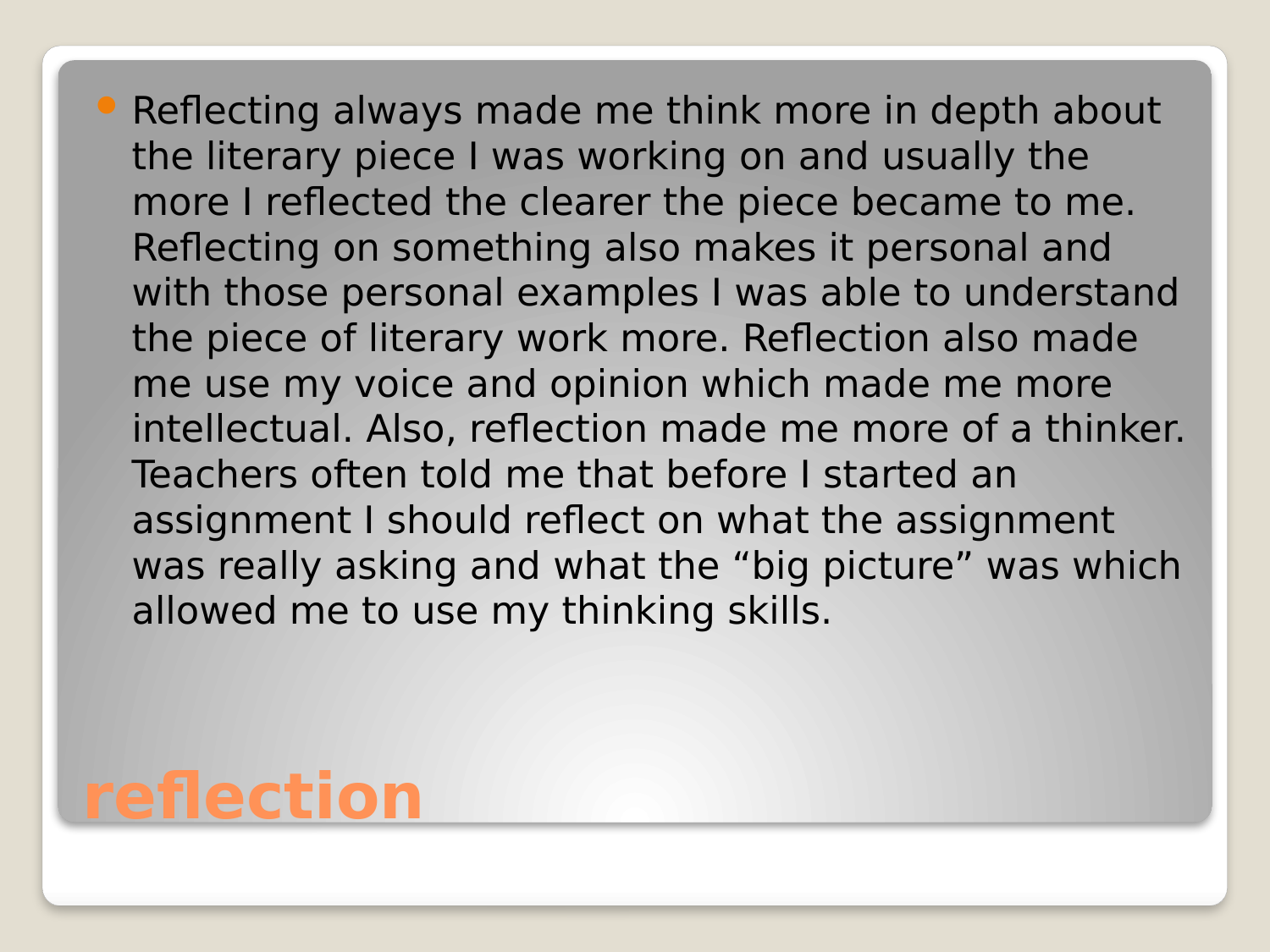

Reflecting always made me think more in depth about the literary piece I was working on and usually the more I reflected the clearer the piece became to me. Reflecting on something also makes it personal and with those personal examples I was able to understand the piece of literary work more. Reflection also made me use my voice and opinion which made me more intellectual. Also, reflection made me more of a thinker. Teachers often told me that before I started an assignment I should reflect on what the assignment was really asking and what the “big picture” was which allowed me to use my thinking skills.
# reflection